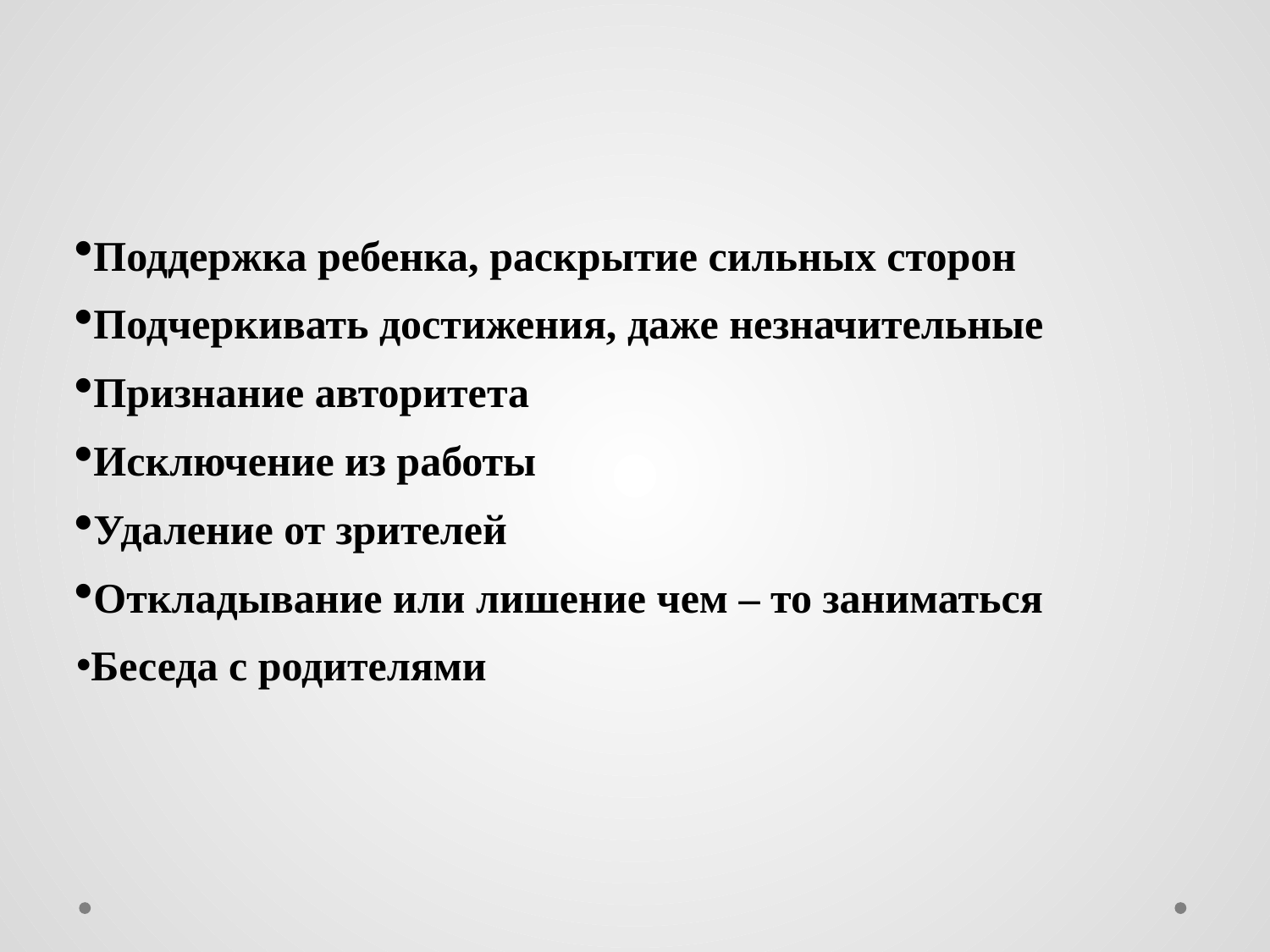

#
Поддержка ребенка, раскрытие сильных сторон
Подчеркивать достижения, даже незначительные
Признание авторитета
Исключение из работы
Удаление от зрителей
Откладывание или лишение чем – то заниматься
Беседа с родителями